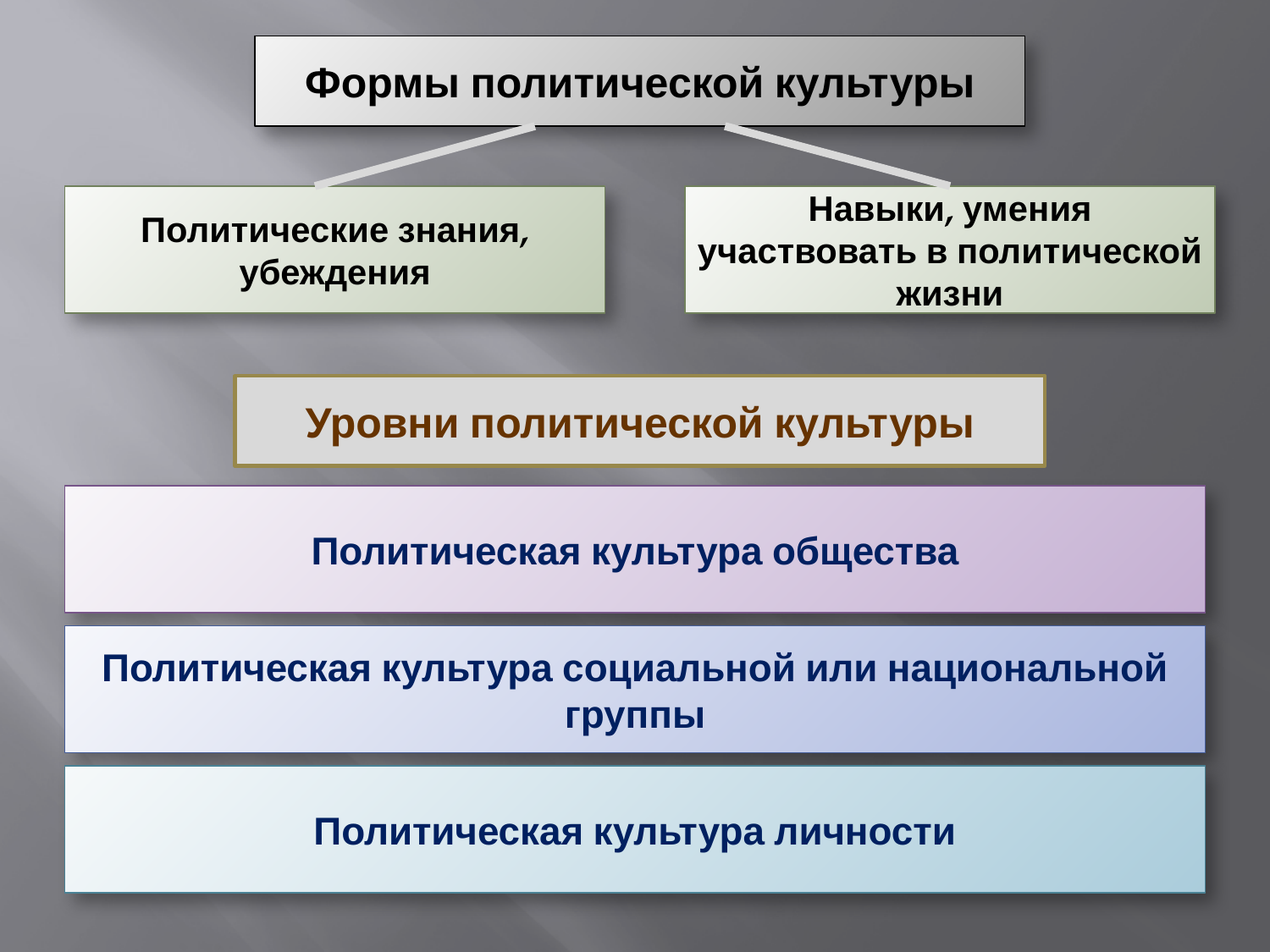

Формы политической культуры
Политические знания, убеждения
Навыки, умения участвовать в политической жизни
Уровни политической культуры
Политическая культура общества
Политическая культура социальной или национальной группы
Политическая культура личности